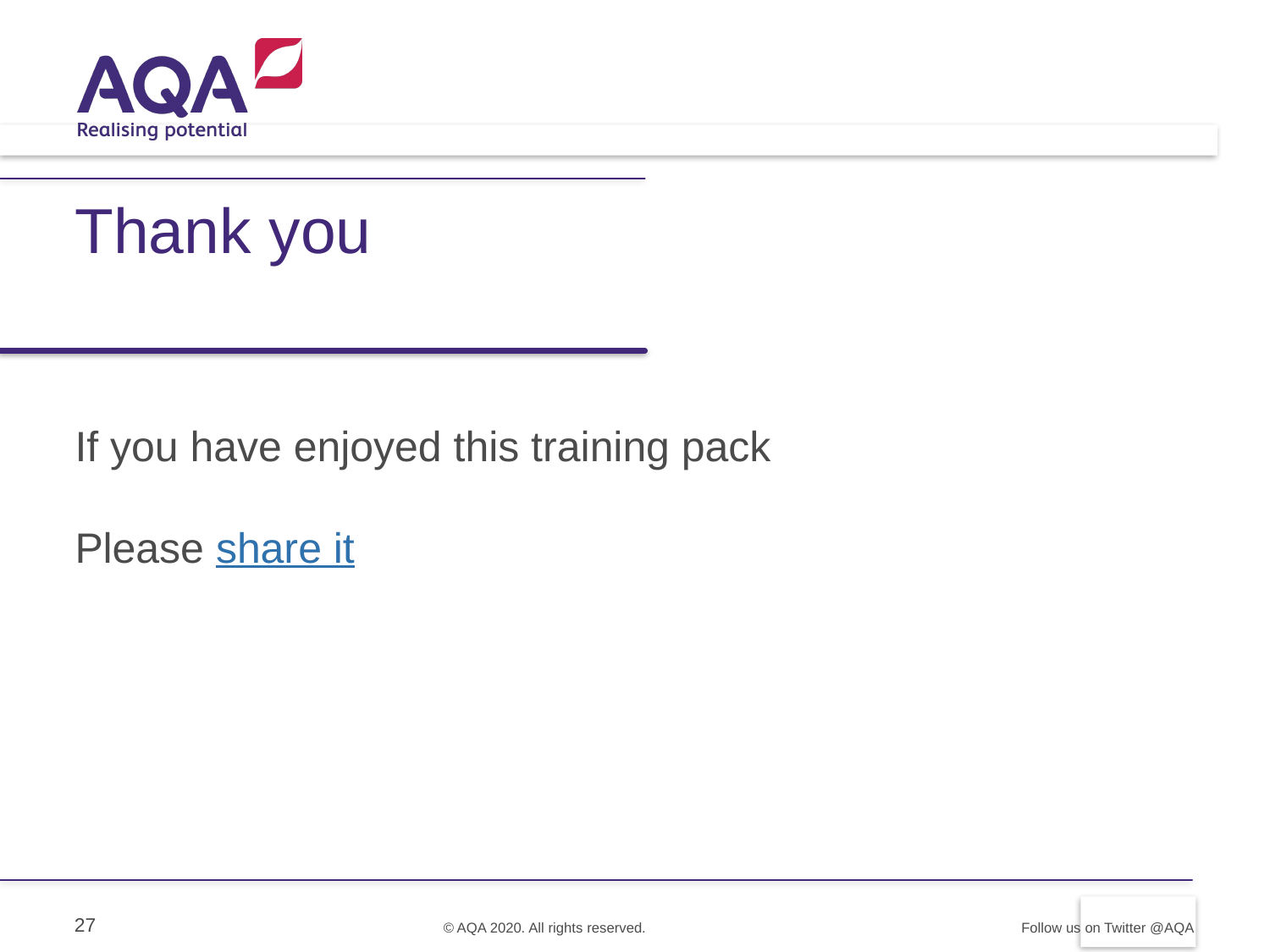

# Thank you
If you have enjoyed this training pack
Please share it
27
© AQA 2020. All rights reserved.